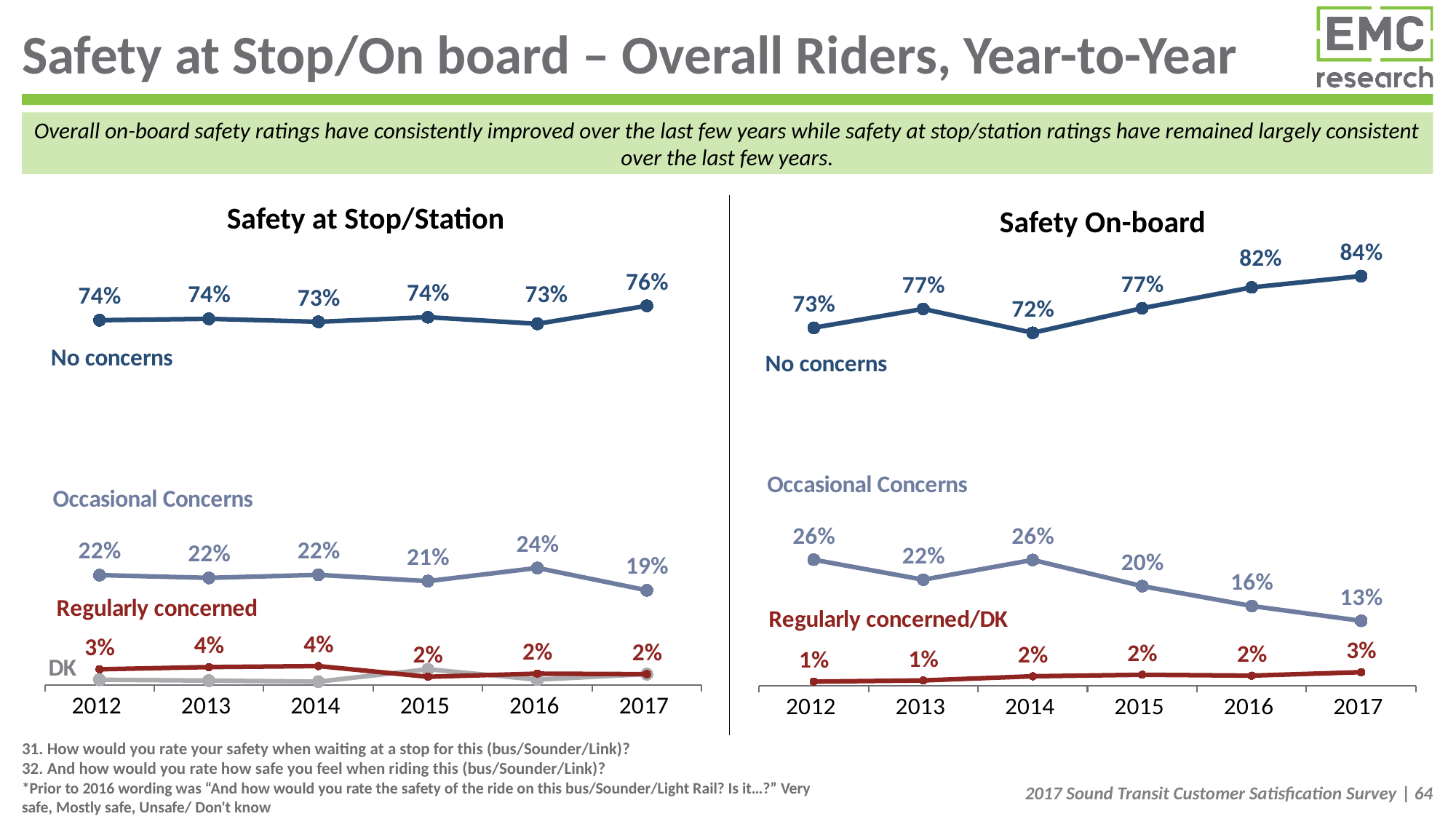

# Safety at Stop/On board – Overall Riders, Year-to-Year
Overall on-board safety ratings have consistently improved over the last few years while safety at stop/station ratings have remained largely consistent over the last few years.
Safety at Stop/Station
Safety On-board

### Chart

| Category | No concerns | Occasional concerns | Don't know | Regularly concerned |
|---|---|---|---|---|
| 2012  | 0.7356386495106639 | 0.22171596010796313 | 0.010755176113421104 | 0.031890214267952785 |
| 2013  | 0.7384475976467454 | 0.21617033020079815 | 0.00902186230630191 | 0.03636020984615305 |
| 2014  | 0.732429600548768 | 0.22229213622453917 | 0.006958639937421416 | 0.03831962328925634 |
| 2015  | 0.7417141088586474 | 0.20963672621447396 | 0.03189728571253412 | 0.016751879214341205 |
| 2016  | 0.7283998035484549 | 0.2361845599732766 | 0.01101 | 0.023065870386627562 |
| 2017  | 0.7645928666710309 | 0.19115332388999506 | 0.022181659738581078 | 0.022072149700383424 |

### Chart

| Category | No concerns | Occasional concerns | Regularly concerned/DK |
|---|---|---|---|
| 2012  | 0.7330130281497983 | 0.25825249616254753 | 0.008734475687656574 |
| 2013  | 0.7715714051287362 | 0.21731178968530923 | 0.01111680518595415 |
| 2014  | 0.7226182055294236 | 0.25774900457450606 | 0.019632789896054978 |
| 2015  | 0.7729949102253643 | 0.2042621720627505 | 0.02274291771188152 |
| 2016  | 0.8156529906021847 | 0.1634582349975843 | 0.020888774400232412 |
| 2017  | 0.8388382943275081 | 0.13310790170093129 | 0.02805380397155224 |
31. How would you rate your safety when waiting at a stop for this (bus/Sounder/Link)?
32. And how would you rate how safe you feel when riding this (bus/Sounder/Link)?
*Prior to 2016 wording was “And how would you rate the safety of the ride on this bus/Sounder/Light Rail? Is it…?” Very safe, Mostly safe, Unsafe/ Don't know